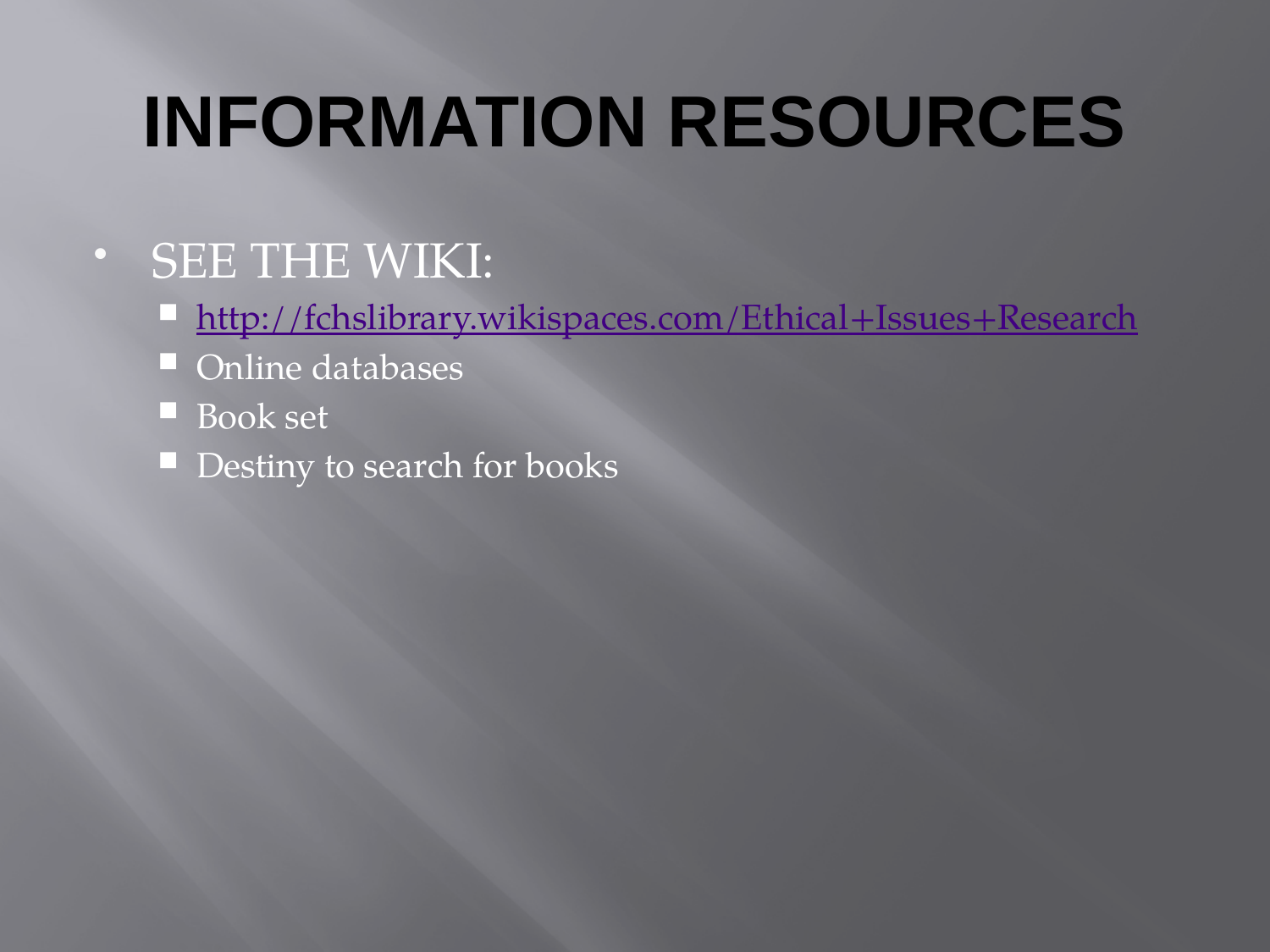

# INFORMATION RESOURCES
SEE THE WIKI:
http://fchslibrary.wikispaces.com/Ethical+Issues+Research
Online databases
Book set
Destiny to search for books